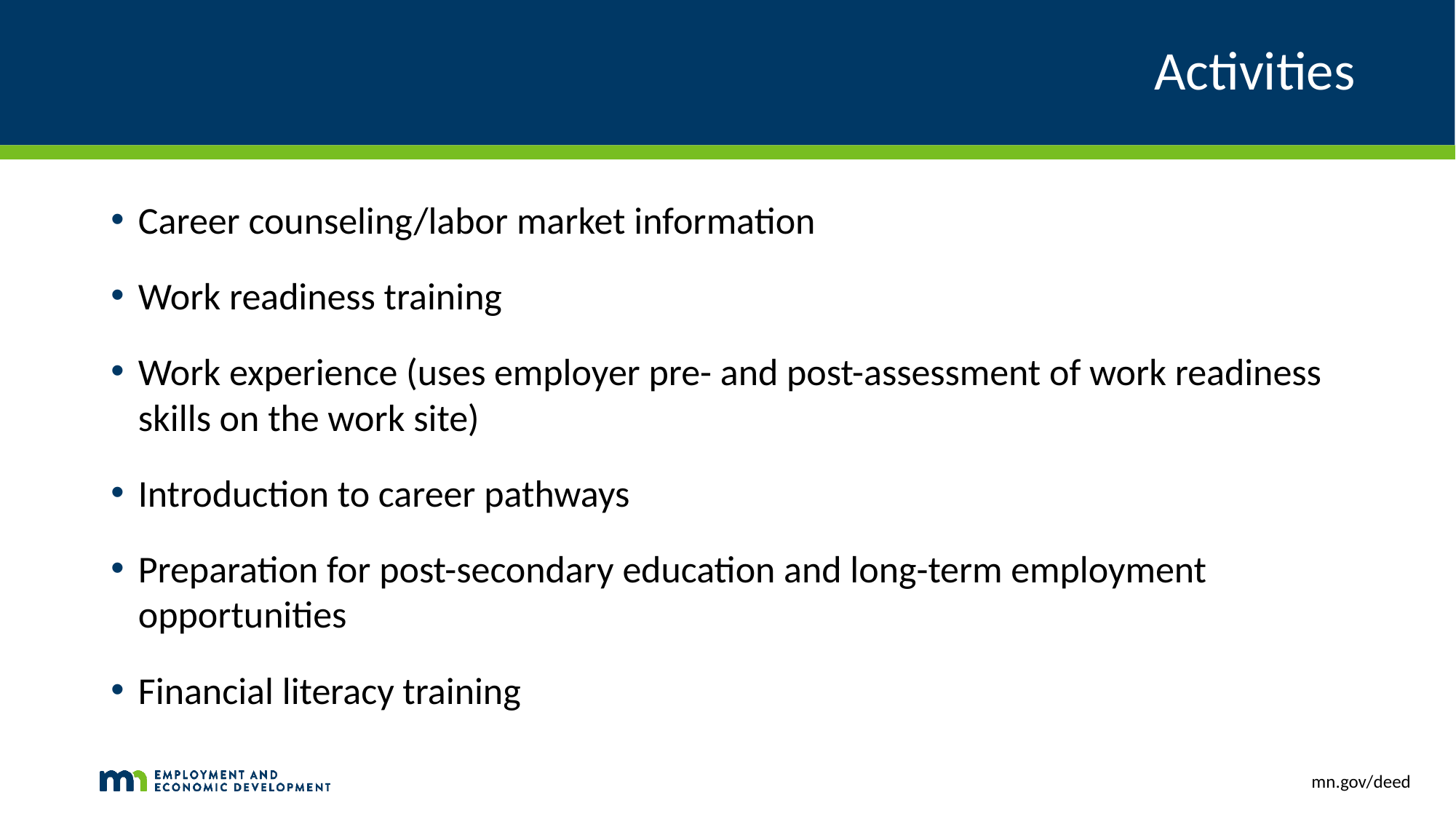

# Activities
Career counseling/labor market information
Work readiness training
Work experience (uses employer pre- and post-assessment of work readiness skills on the work site)
Introduction to career pathways
Preparation for post-secondary education and long-term employment opportunities
Financial literacy training

mn.gov/deed